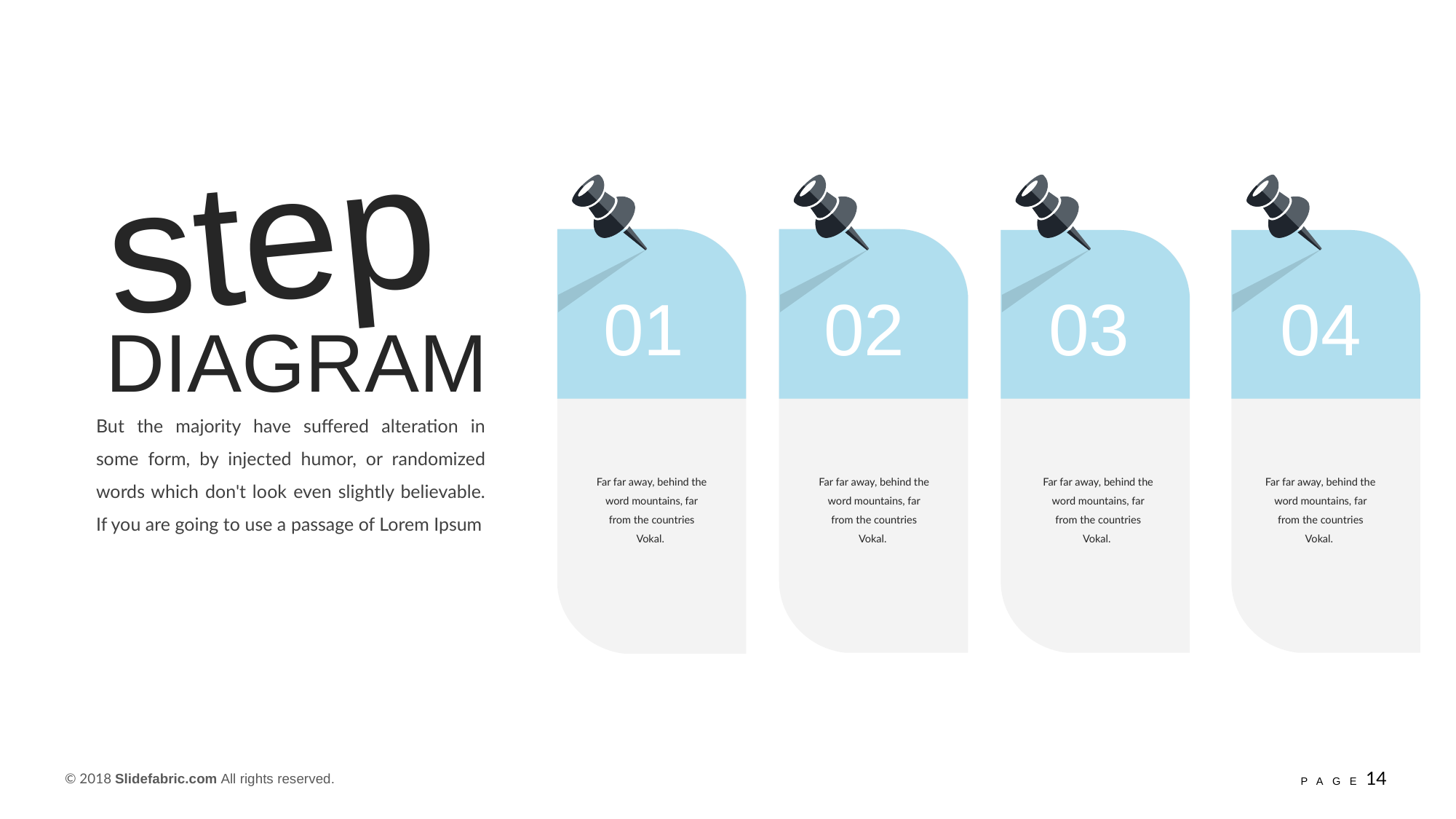

step

01
02
03
04
DIAGRAM
But the majority have suffered alteration in some form, by injected humor, or randomized words which don't look even slightly believable. If you are going to use a passage of Lorem Ipsum
Far far away, behind the word mountains, far from the countries Vokal.
Far far away, behind the word mountains, far from the countries Vokal.
Far far away, behind the word mountains, far from the countries Vokal.
Far far away, behind the word mountains, far from the countries Vokal.